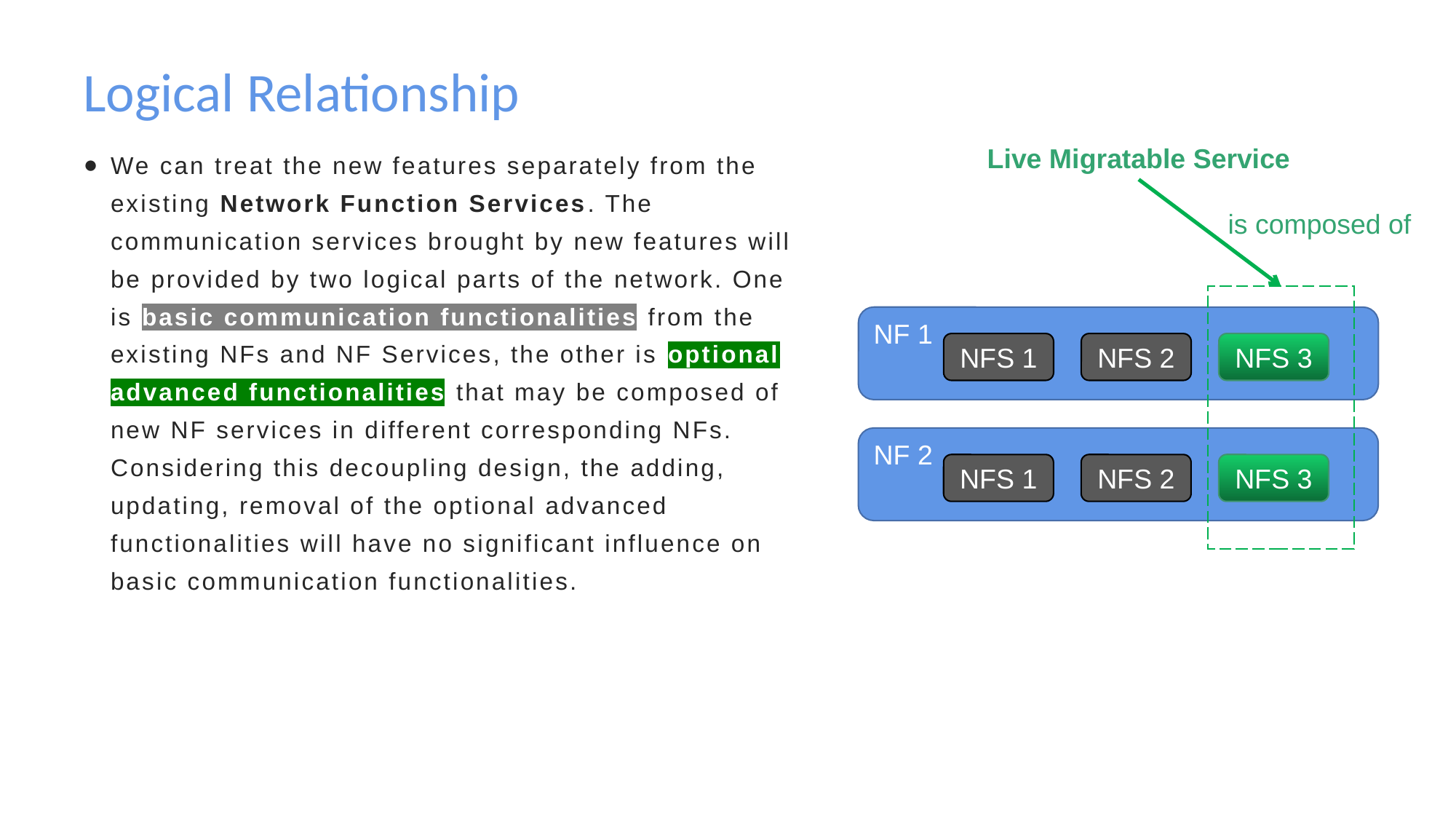

# Logical Relationship
We can treat the new features separately from the existing Network Function Services. The communication services brought by new features will be provided by two logical parts of the network. One is basic communication functionalities from the existing NFs and NF Services, the other is optional advanced functionalities that may be composed of new NF services in different corresponding NFs. Considering this decoupling design, the adding, updating, removal of the optional advanced functionalities will have no significant influence on basic communication functionalities.
Live Migratable Service
is composed of

NF 1
NFS 1
NFS 2
NFS 3
NF 2
NFS 1
NFS 2
NFS 3